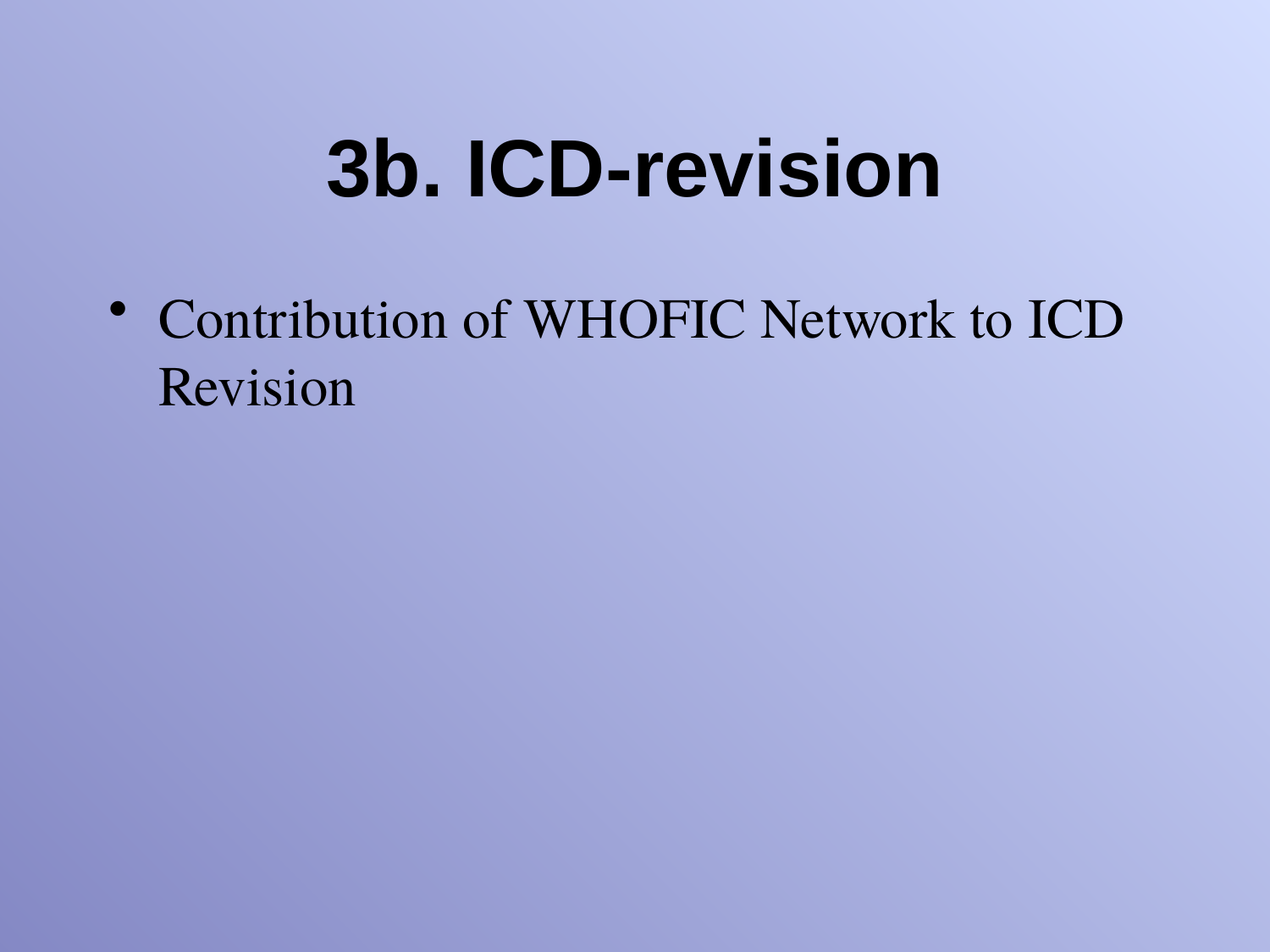

# 3b. ICD-revision
Contribution of WHOFIC Network to ICD Revision